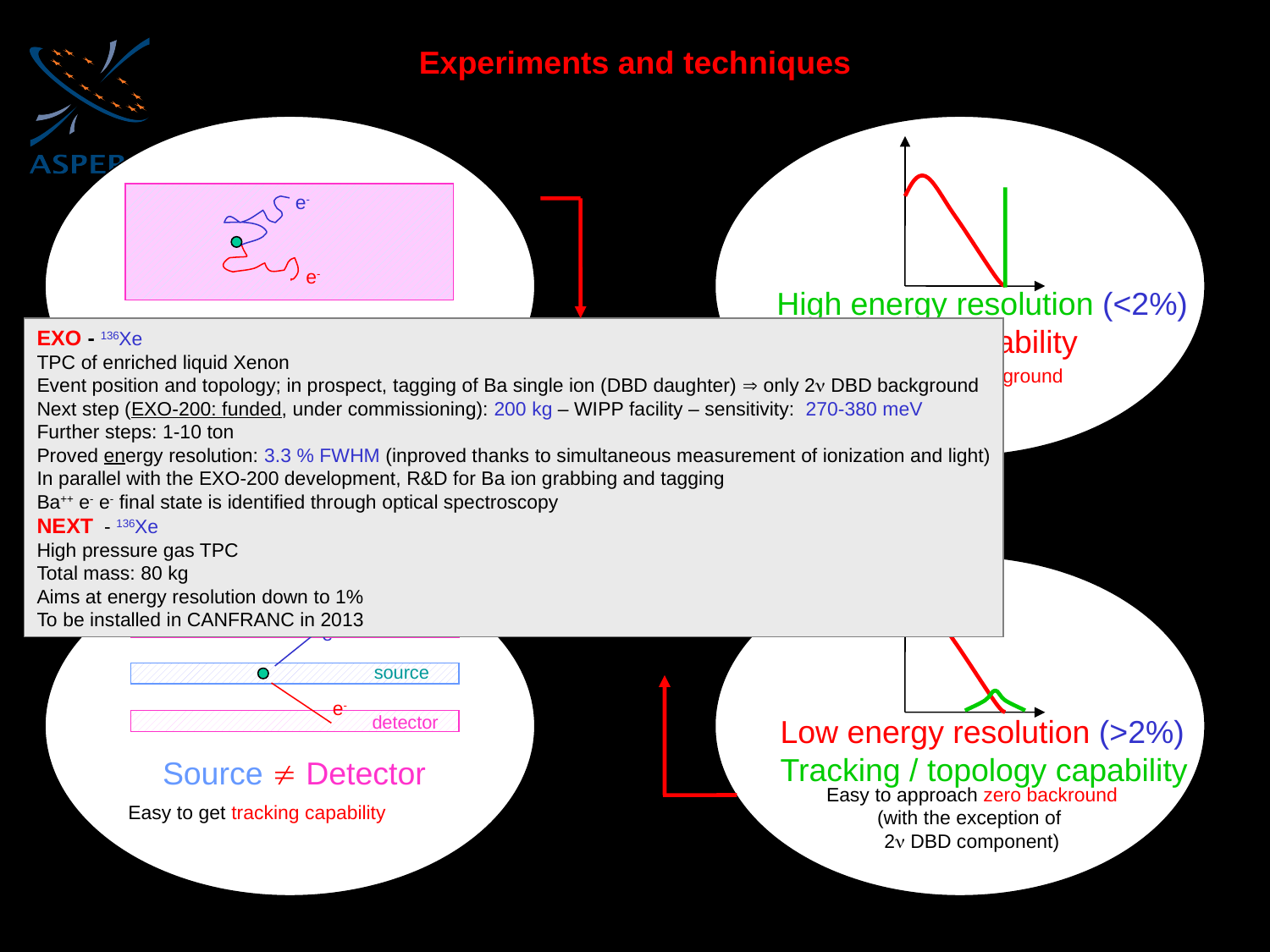

Experiments and techniques

e-

e-
Source ≡ Detector
Easy to approach the ton scale

detector
e-

source

e-
detector

Source ≠ Detector
Easy to get tracking capability

High energy resolution (<2%)
No tracking capability
Easy to reject 2ν DBD background

Low energy resolution (>2%)
Tracking / topology capability
Easy to approach zero backround
(with the exception of
2ν DBD component)

EXO - 136Xe
TPC of enriched liquid Xenon
Event position and topology; in prospect, tagging of Ba single ion (DBD daughter) ⇒ only 2ν DBD background
Next step (EXO-200: funded, under commissioning): 200 kg – WIPP facility – sensitivity:  270-380 meV
Further steps: 1-10 ton
Proved energy resolution: 3.3 % FWHM (inproved thanks to simultaneous measurement of ionization and light)
In parallel with the EXO-200 development, R&D for Ba ion grabbing and tagging
Ba++ e- e- final state is identified through optical spectroscopy
NEXT  - 136Xe
High pressure gas TPC
Total mass: 80 kg
Aims at energy resolution down to 1%
To be installed in CANFRANC in 2013